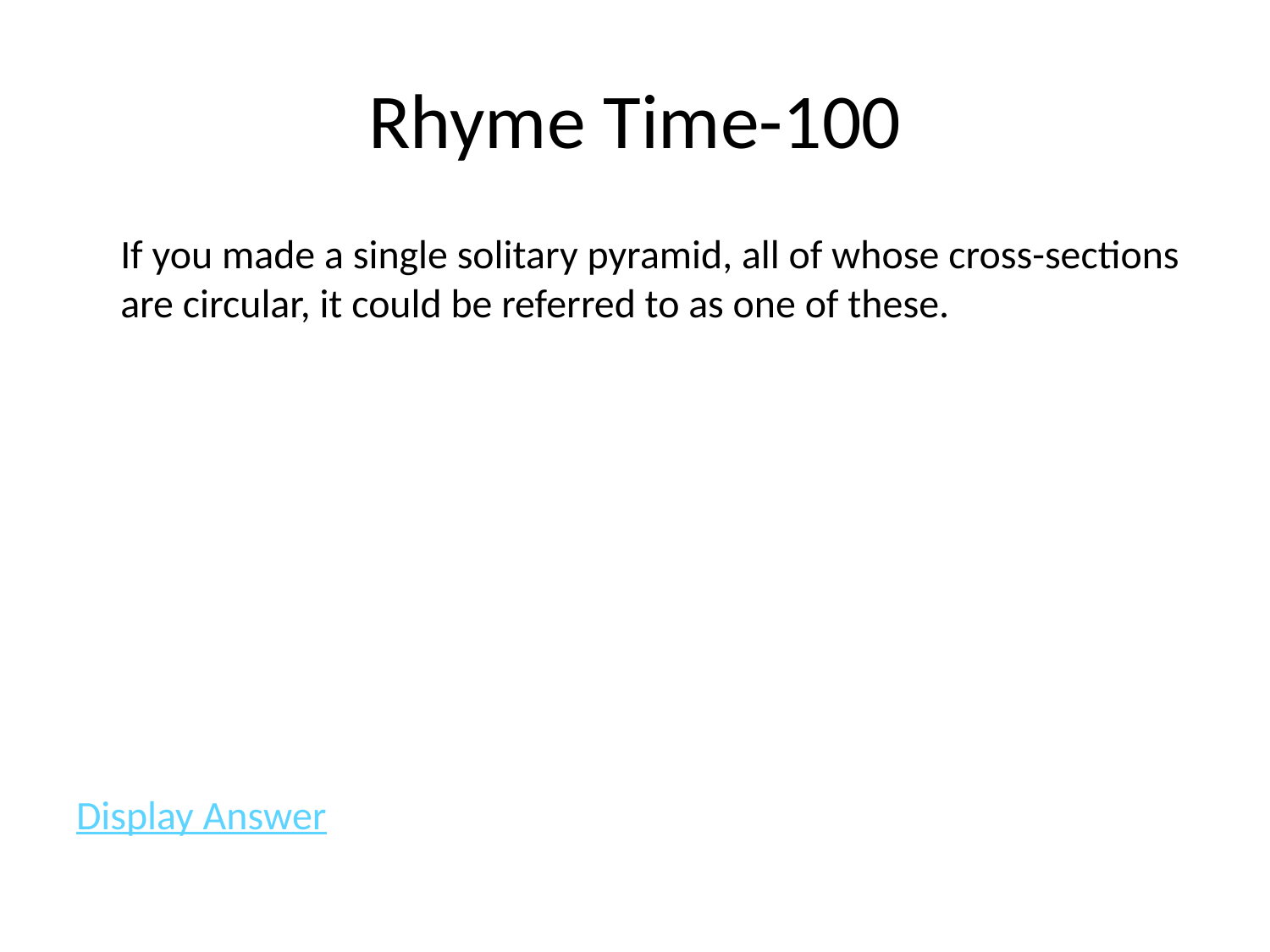

# Rhyme Time-100
	If you made a single solitary pyramid, all of whose cross-sections are circular, it could be referred to as one of these.

Display Answer